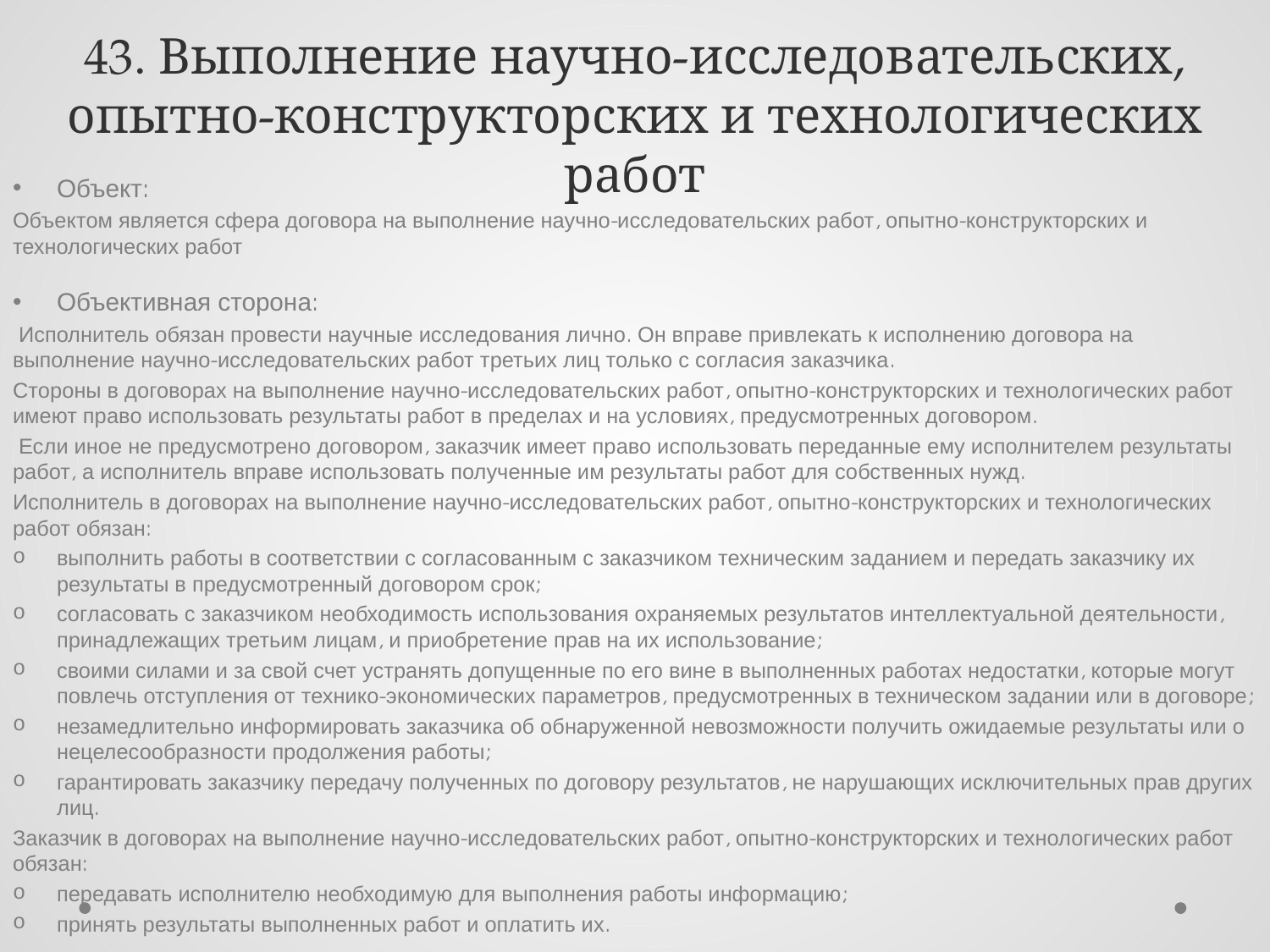

# 43. Выполнение научно-исследовательских, опытно-конструкторских и технологических работ
Объект:
Объектом является сфера договора на выполнение научно-исследовательских работ, опытно-конструкторских и технологических работ

Объективная сторона:
 Исполнитель обязан провести научные исследования лично. Он вправе привлекать к исполнению договора на выполнение научно-исследовательских работ третьих лиц только с согласия заказчика.
Стороны в договорах на выполнение научно-исследовательских работ, опытно-конструкторских и технологических работ имеют право использовать результаты работ в пределах и на условиях, предусмотренных договором.
 Если иное не предусмотрено договором, заказчик имеет право использовать переданные ему исполнителем результаты работ, а исполнитель вправе использовать полученные им результаты работ для собственных нужд.
Исполнитель в договорах на выполнение научно-исследовательских работ, опытно-конструкторских и технологических работ обязан:
выполнить работы в соответствии с согласованным с заказчиком техническим заданием и передать заказчику их результаты в предусмотренный договором срок;
согласовать с заказчиком необходимость использования охраняемых результатов интеллектуальной деятельности, принадлежащих третьим лицам, и приобретение прав на их использование;
своими силами и за свой счет устранять допущенные по его вине в выполненных работах недостатки, которые могут повлечь отступления от технико-экономических параметров, предусмотренных в техническом задании или в договоре;
незамедлительно информировать заказчика об обнаруженной невозможности получить ожидаемые результаты или о нецелесообразности продолжения работы;
гарантировать заказчику передачу полученных по договору результатов, не нарушающих исключительных прав других лиц.
Заказчик в договорах на выполнение научно-исследовательских работ, опытно-конструкторских и технологических работ обязан:
передавать исполнителю необходимую для выполнения работы информацию;
принять результаты выполненных работ и оплатить их.